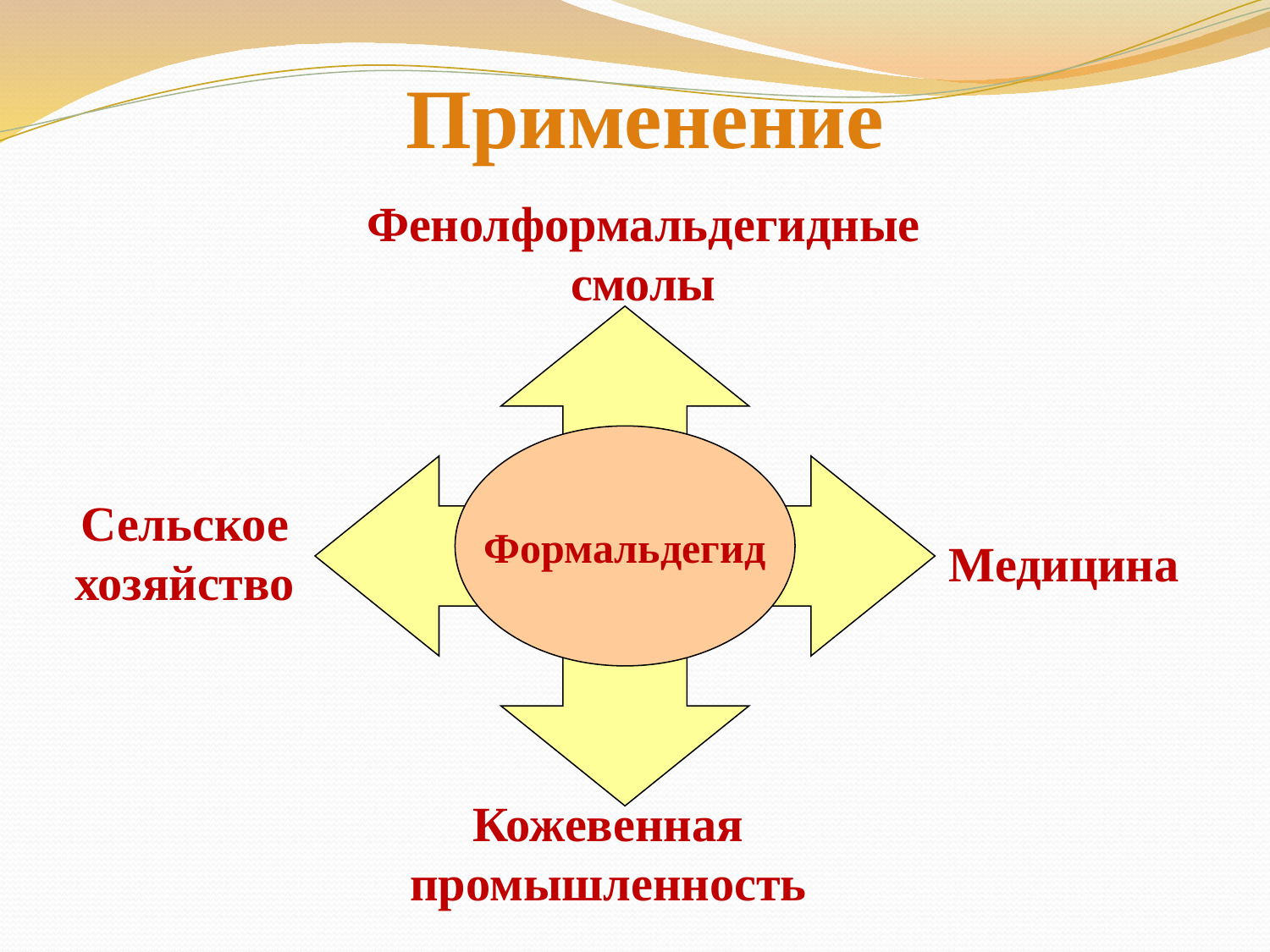

Применение
Фенолформальдегидные
смолы

Формальдегид
Сельское
хозяйство
Медицина
Кожевенная
промышленность